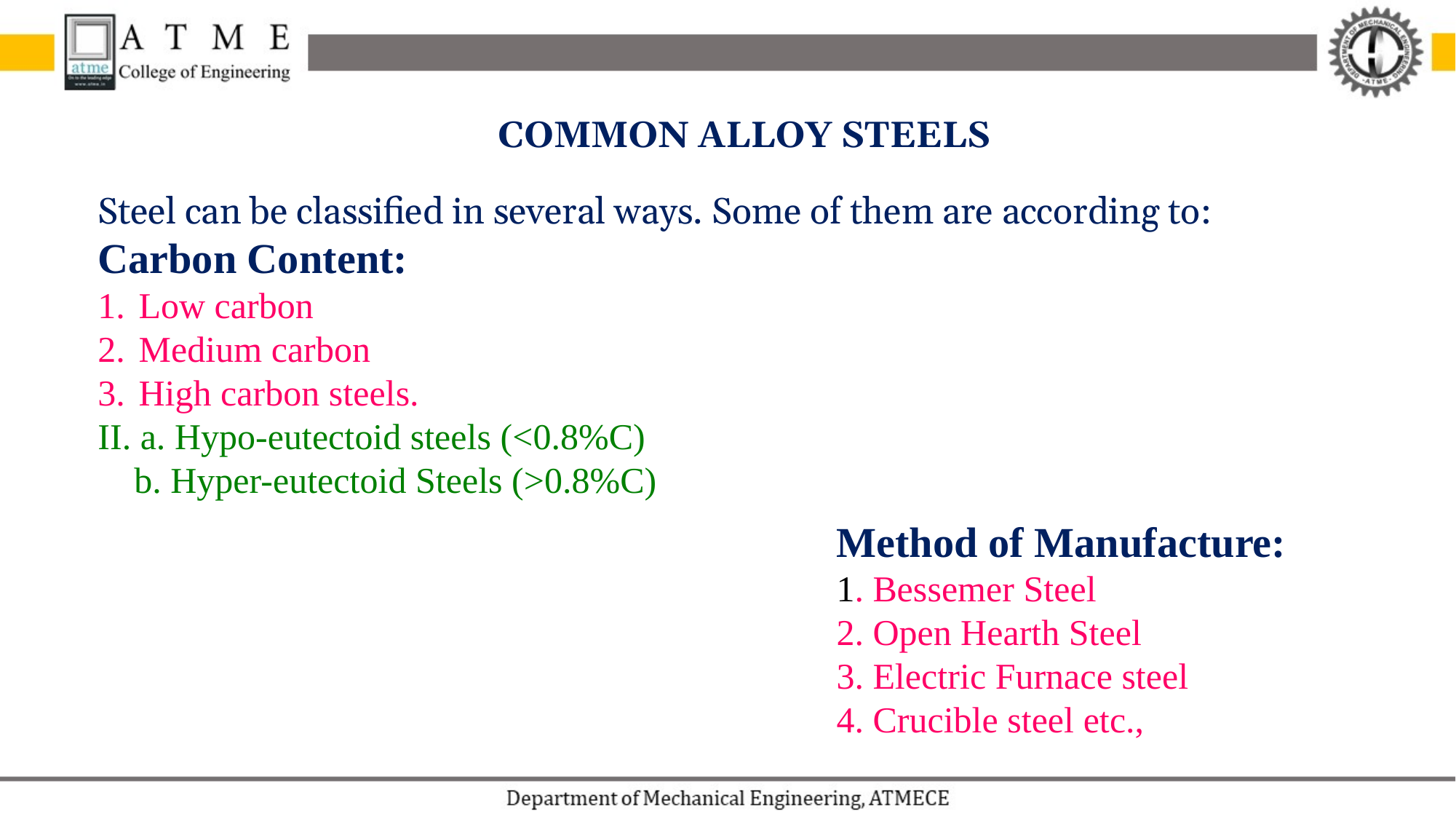

COMMON ALLOY STEELS
Steel can be classified in several ways. Some of them are according to:
Carbon Content:
Low carbon
Medium carbon
High carbon steels.
II. a. Hypo-eutectoid steels (˂0.8%C)
    b. Hyper-eutectoid Steels (˃0.8%C)
Method of Manufacture:
1. Bessemer Steel
2. Open Hearth Steel
3. Electric Furnace steel
4. Crucible steel etc.,